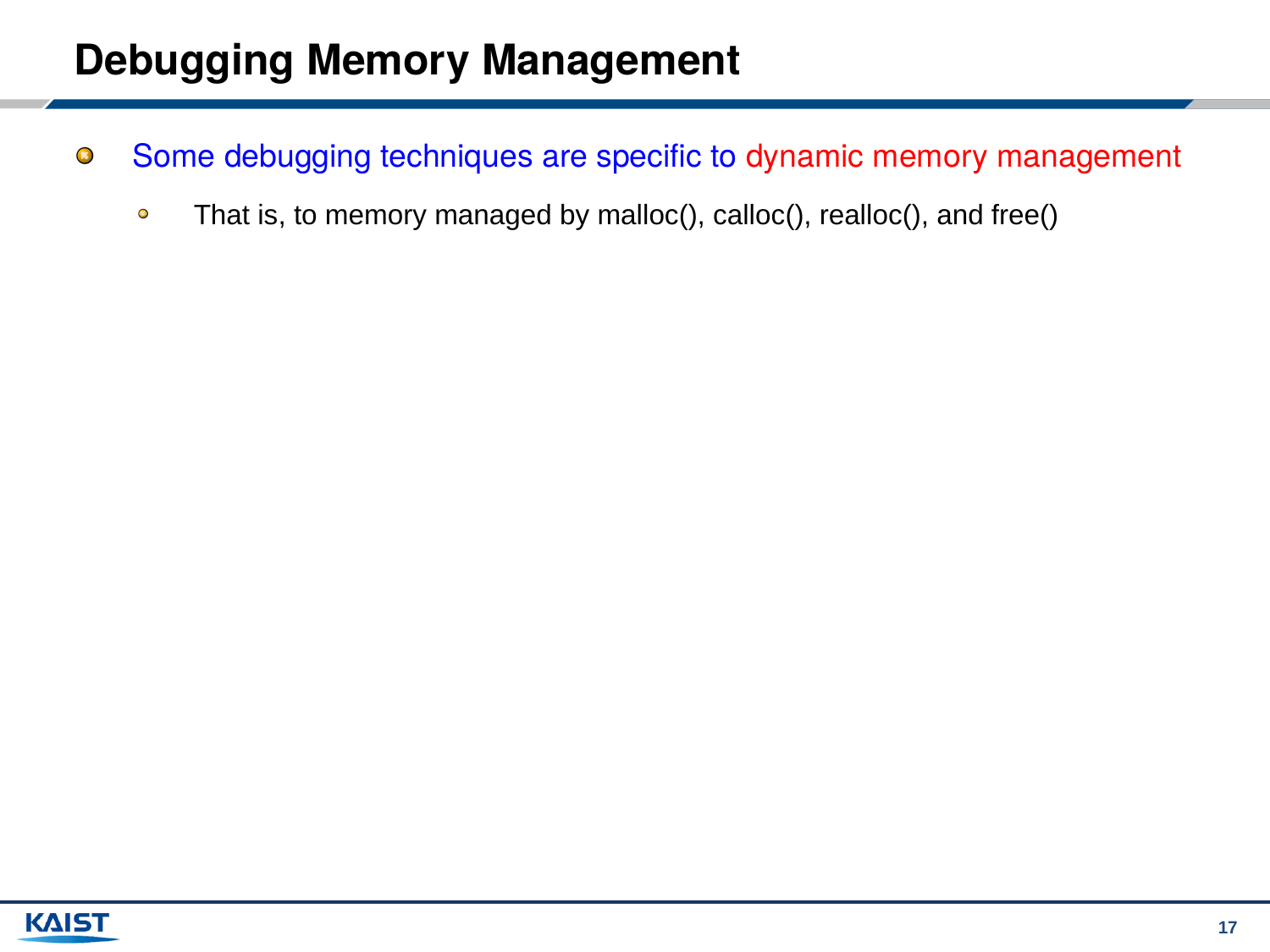

# Debugging Memory Management
Some debugging techniques are specific to dynamic memory management
That is, to memory managed by malloc(), calloc(), realloc(), and free()